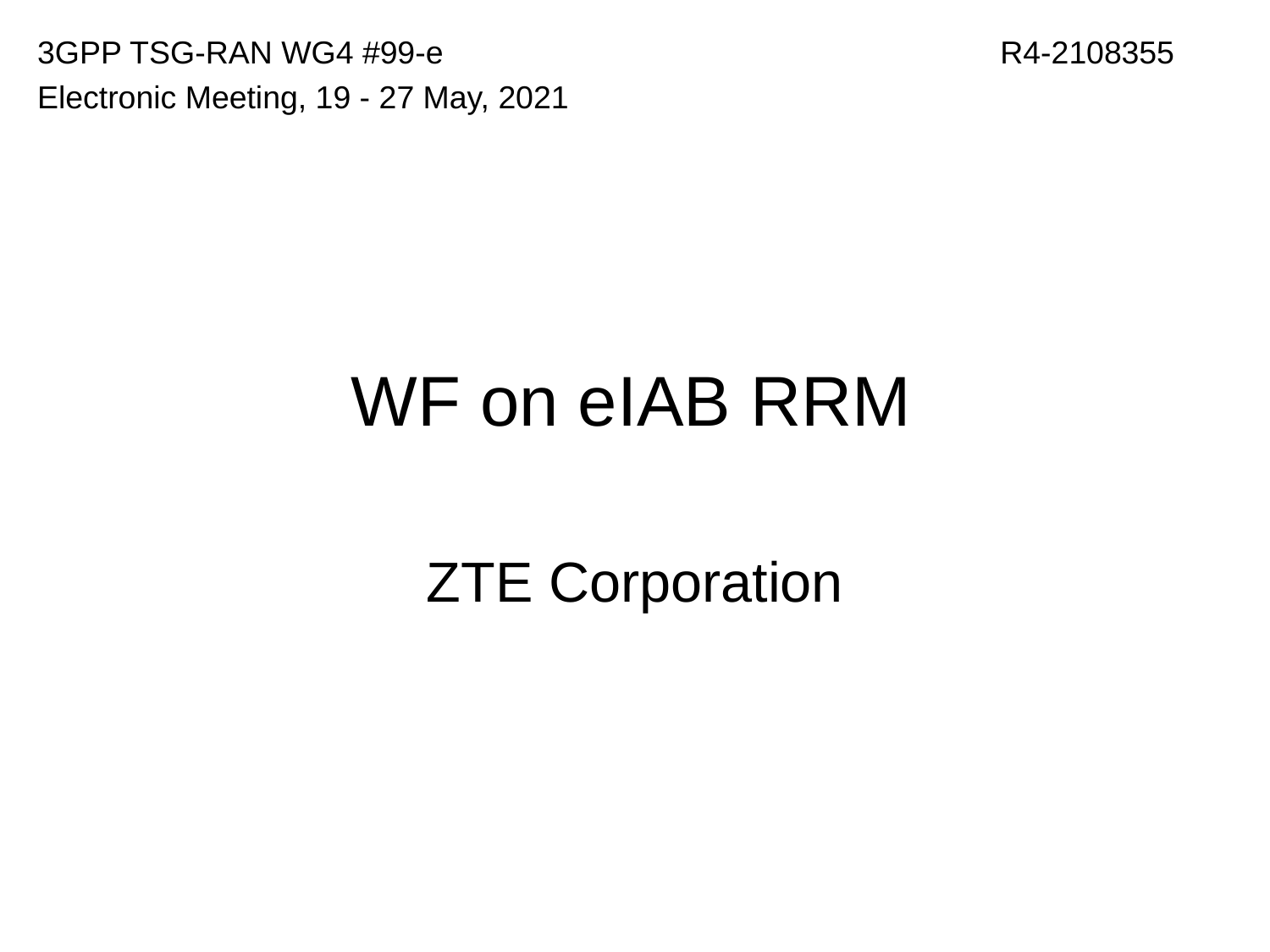

R4-2108355
3GPP TSG-RAN WG4 #99-e
Electronic Meeting, 19 - 27 May, 2021
# WF on eIAB RRM
ZTE Corporation